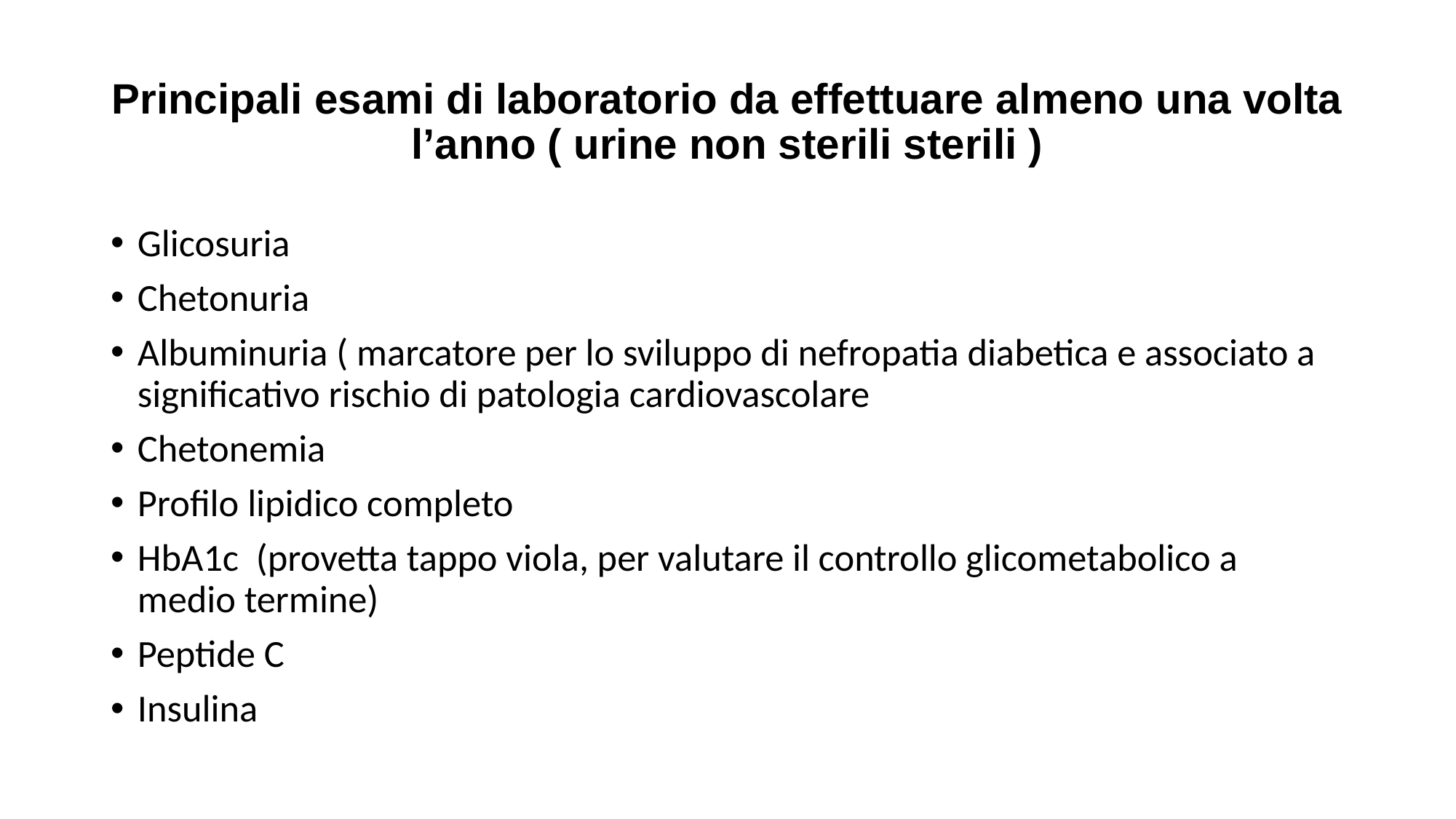

# Principali esami di laboratorio da effettuare almeno una volta l’anno ( urine non sterili sterili )
Glicosuria
Chetonuria
Albuminuria ( marcatore per lo sviluppo di nefropatia diabetica e associato a significativo rischio di patologia cardiovascolare
Chetonemia
Profilo lipidico completo
HbA1c  (provetta tappo viola, per valutare il controllo glicometabolico a medio termine)
Peptide C
Insulina